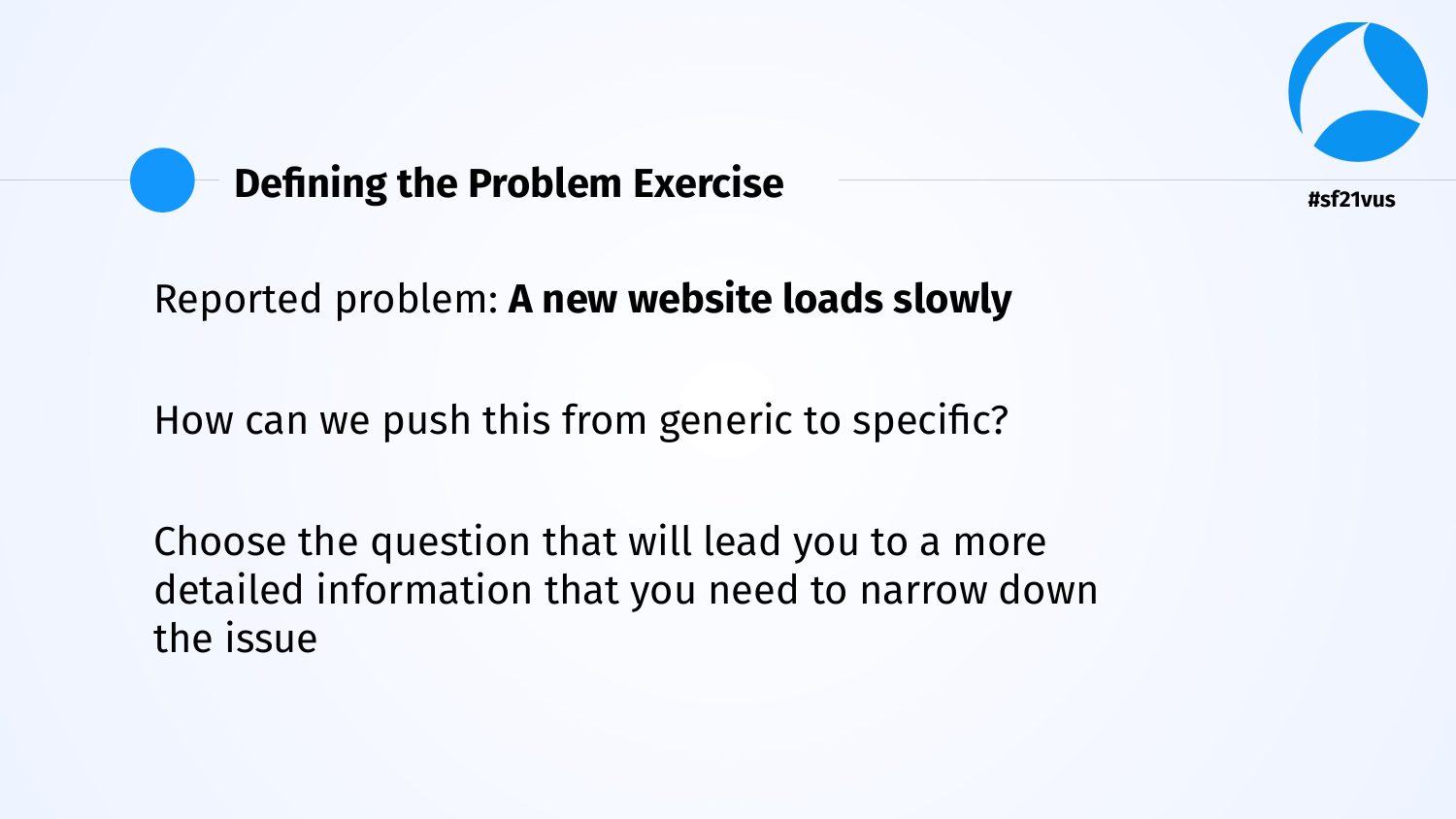

# Defining the Problem Exercise
Reported problem: A new website loads slowly

How can we push this from generic to specific?

Choose the question that will lead you to a more detailed information that you need to narrow down the issue